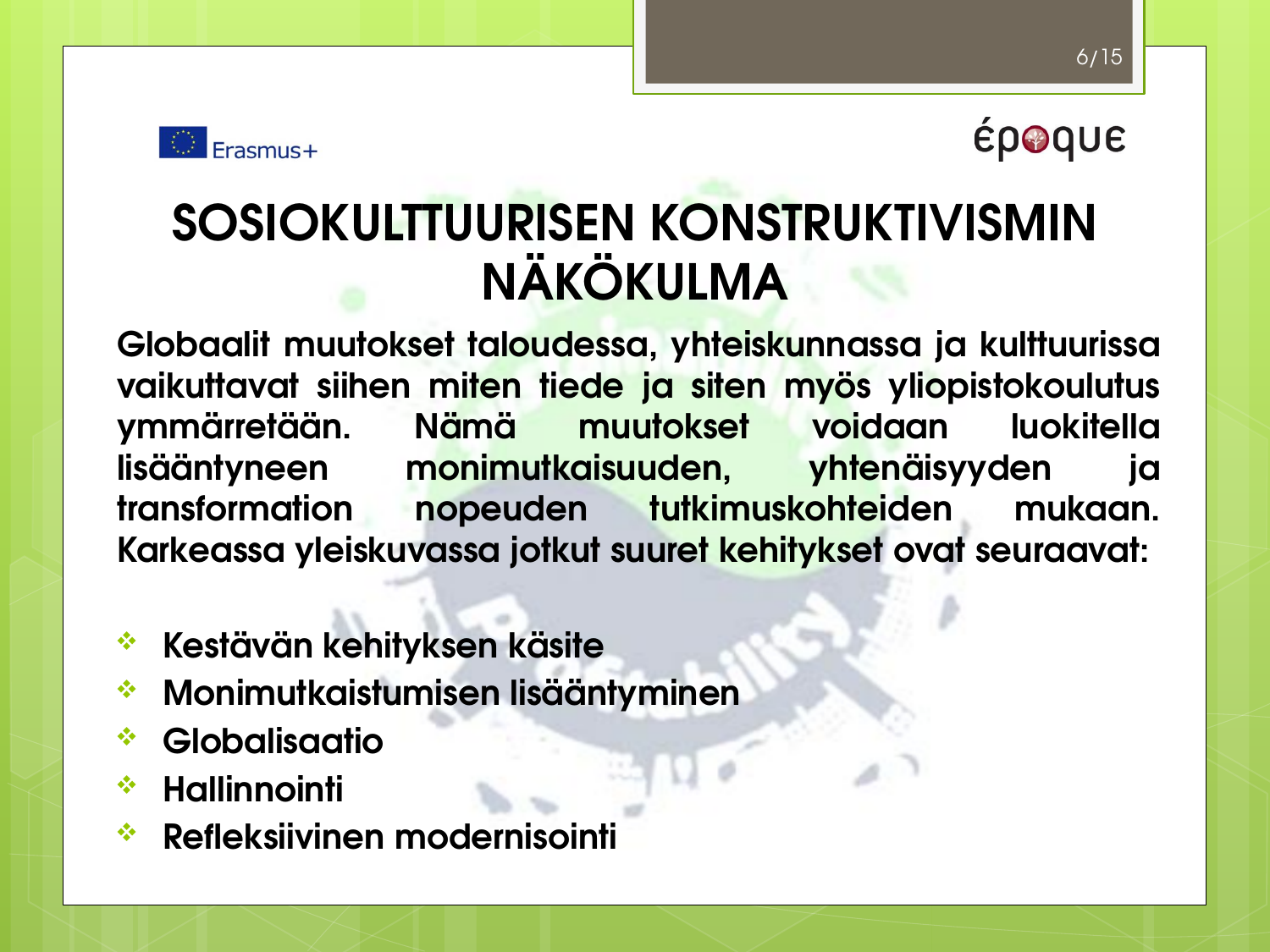

6/15
# SOSIOKULTTUURISEN KONSTRUKTIVISMIN NÄKÖKULMA
Globaalit muutokset taloudessa, yhteiskunnassa ja kulttuurissa vaikuttavat siihen miten tiede ja siten myös yliopistokoulutus ymmärretään. Nämä muutokset voidaan luokitella lisääntyneen monimutkaisuuden, yhtenäisyyden ja transformation nopeuden tutkimuskohteiden mukaan. Karkeassa yleiskuvassa jotkut suuret kehitykset ovat seuraavat:

Kestävän kehityksen käsite
Monimutkaistumisen lisääntyminen
Globalisaatio
Hallinnointi
Refleksiivinen modernisointi